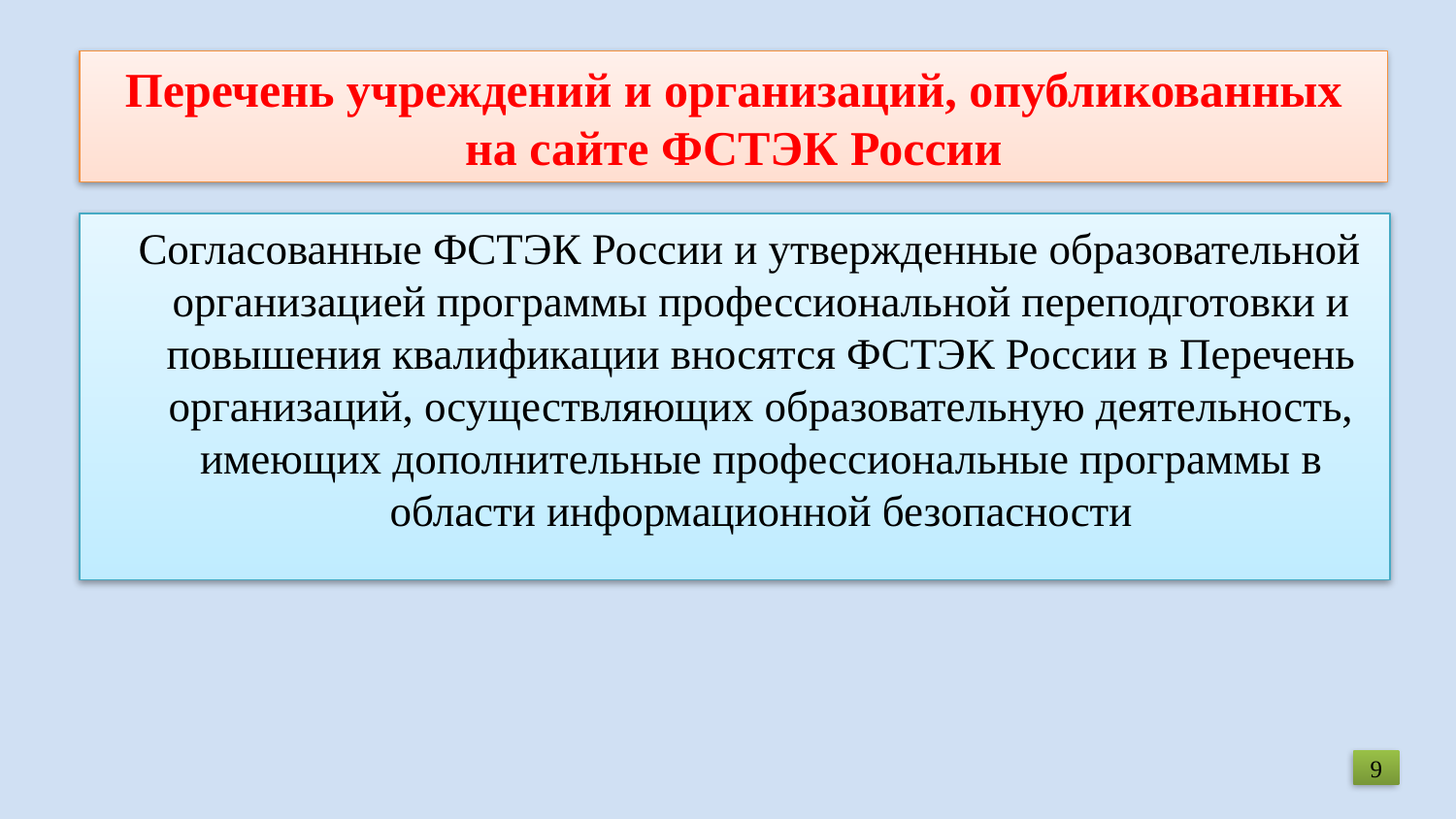

Перечень учреждений и организаций, опубликованных на сайте ФСТЭК России
    Согласованные ФСТЭК России и утвержденные образовательной организацией программы профессиональной переподготовки и повышения квалификации вносятся ФСТЭК России в Перечень организаций, осуществляющих образовательную деятельность, имеющих дополнительные профессиональные программы в области информационной безопасности
9